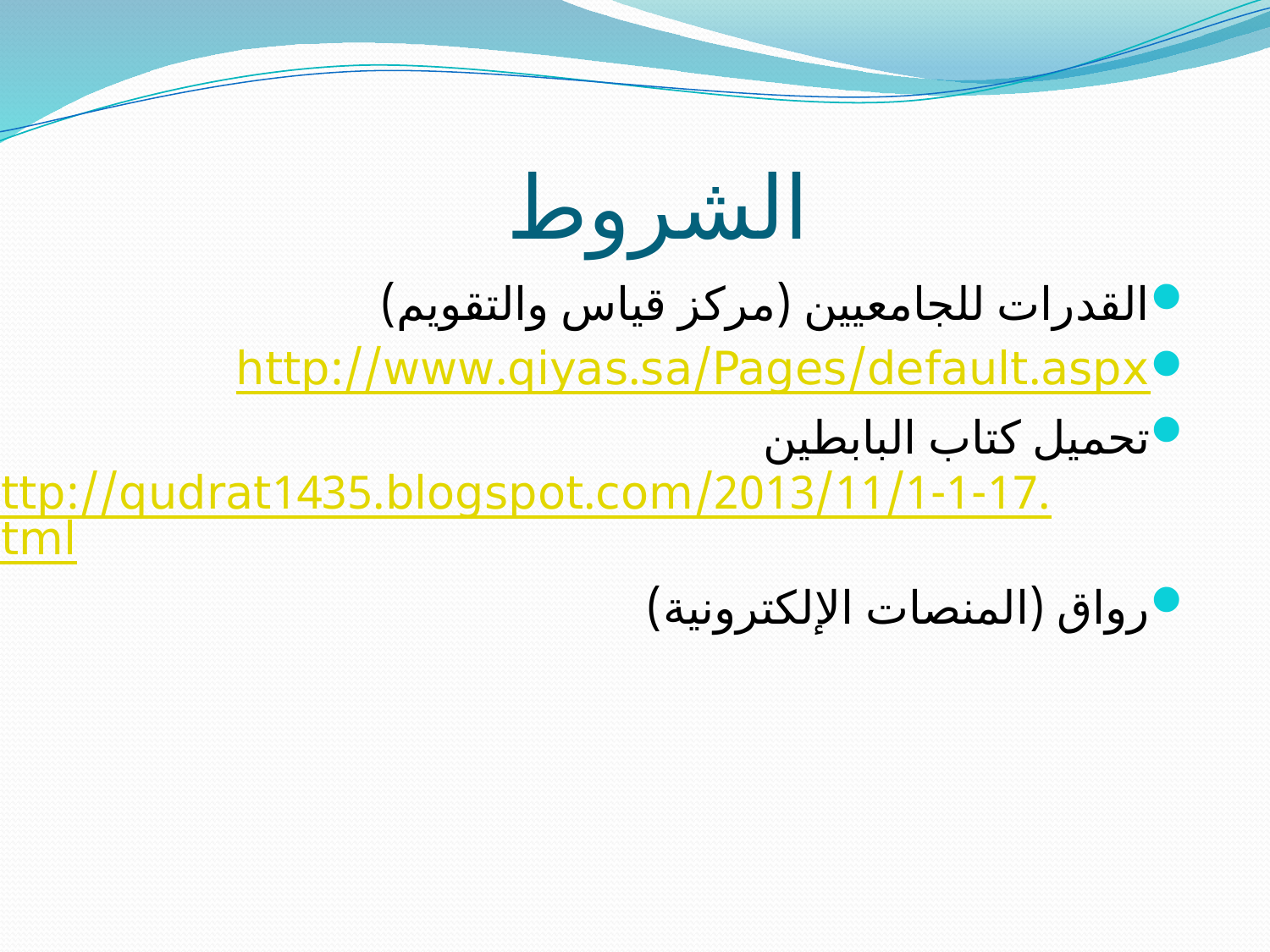

# الشروط
القدرات للجامعيين (مركز قياس والتقويم)
http://www.qiyas.sa/Pages/default.aspx
تحميل كتاب البابطين http://qudrat1435.blogspot.com/2013/11/1-1-17.html
رواق (المنصات الإلكترونية)